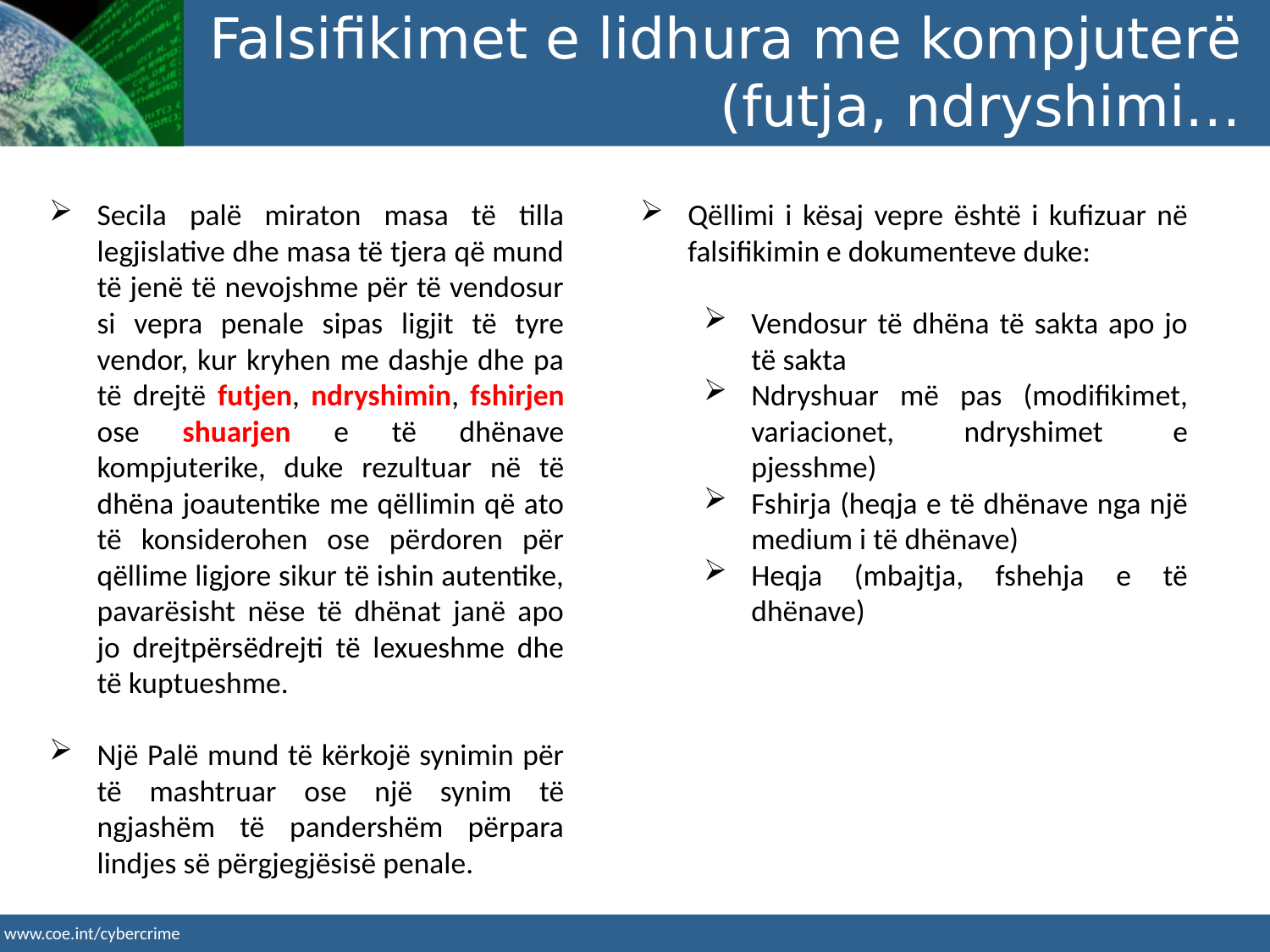

Falsifikimet e lidhura me kompjuterë (futja, ndryshimi…
Secila palë miraton masa të tilla legjislative dhe masa të tjera që mund të jenë të nevojshme për të vendosur si vepra penale sipas ligjit të tyre vendor, kur kryhen me dashje dhe pa të drejtë futjen, ndryshimin, fshirjen ose shuarjen e të dhënave kompjuterike, duke rezultuar në të dhëna joautentike me qëllimin që ato të konsiderohen ose përdoren për qëllime ligjore sikur të ishin autentike, pavarësisht nëse të dhënat janë apo jo drejtpërsëdrejti të lexueshme dhe të kuptueshme.

Një Palë mund të kërkojë synimin për të mashtruar ose një synim të ngjashëm të pandershëm përpara lindjes së përgjegjësisë penale.
Qëllimi i kësaj vepre është i kufizuar në falsifikimin e dokumenteve duke:

Vendosur të dhëna të sakta apo jo të sakta
Ndryshuar më pas (modifikimet, variacionet, ndryshimet e pjesshme)
Fshirja (heqja e të dhënave nga një medium i të dhënave)
Heqja (mbajtja, fshehja e të dhënave)